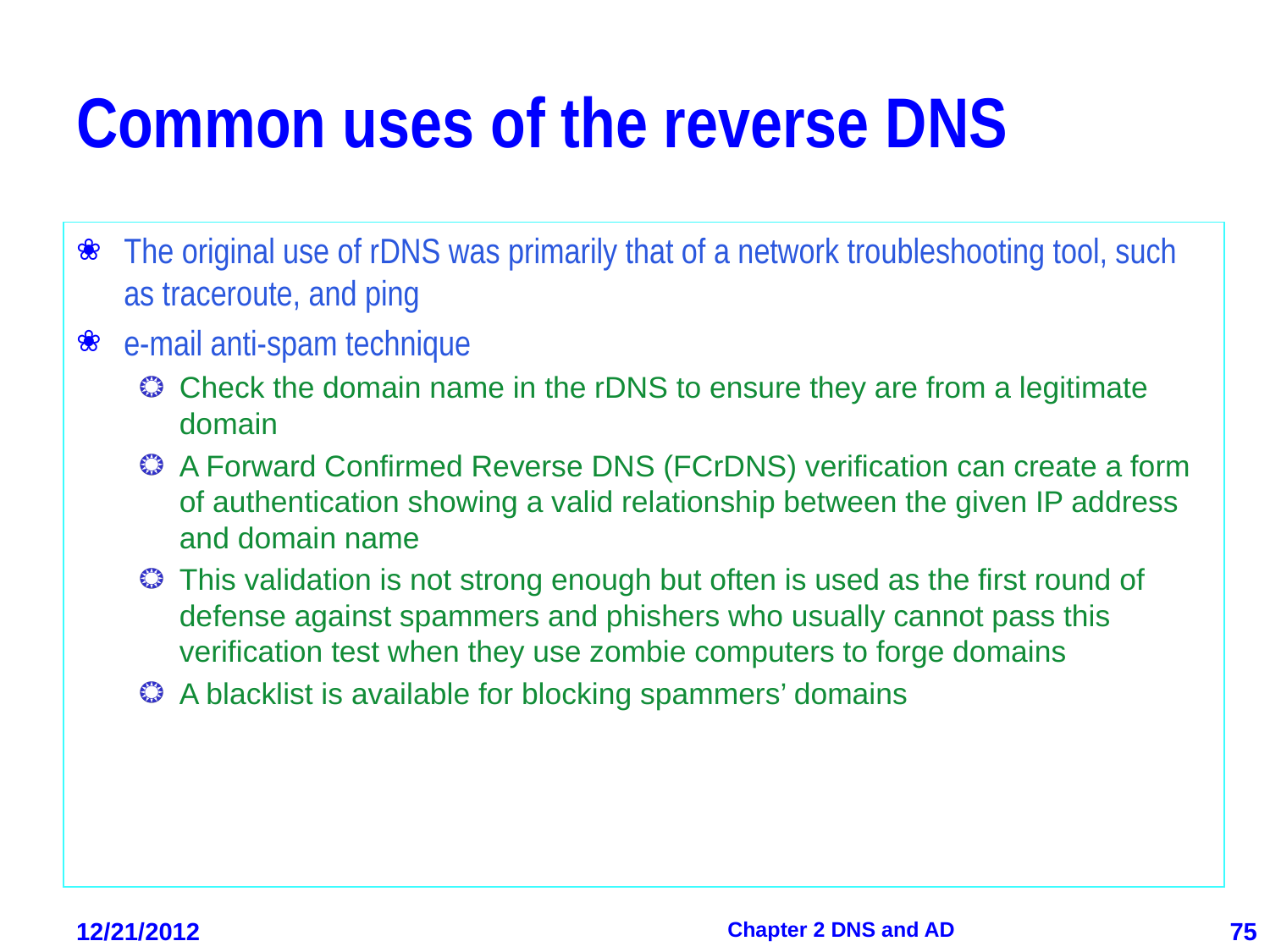

# Common uses of the reverse DNS
The original use of rDNS was primarily that of a network troubleshooting tool, such as traceroute, and ping
e-mail anti-spam technique
Check the domain name in the rDNS to ensure they are from a legitimate domain
A Forward Confirmed Reverse DNS (FCrDNS) verification can create a form of authentication showing a valid relationship between the given IP address and domain name
This validation is not strong enough but often is used as the first round of defense against spammers and phishers who usually cannot pass this verification test when they use zombie computers to forge domains
A blacklist is available for blocking spammers’ domains

12/21/2012
Chapter 2 DNS and AD
75